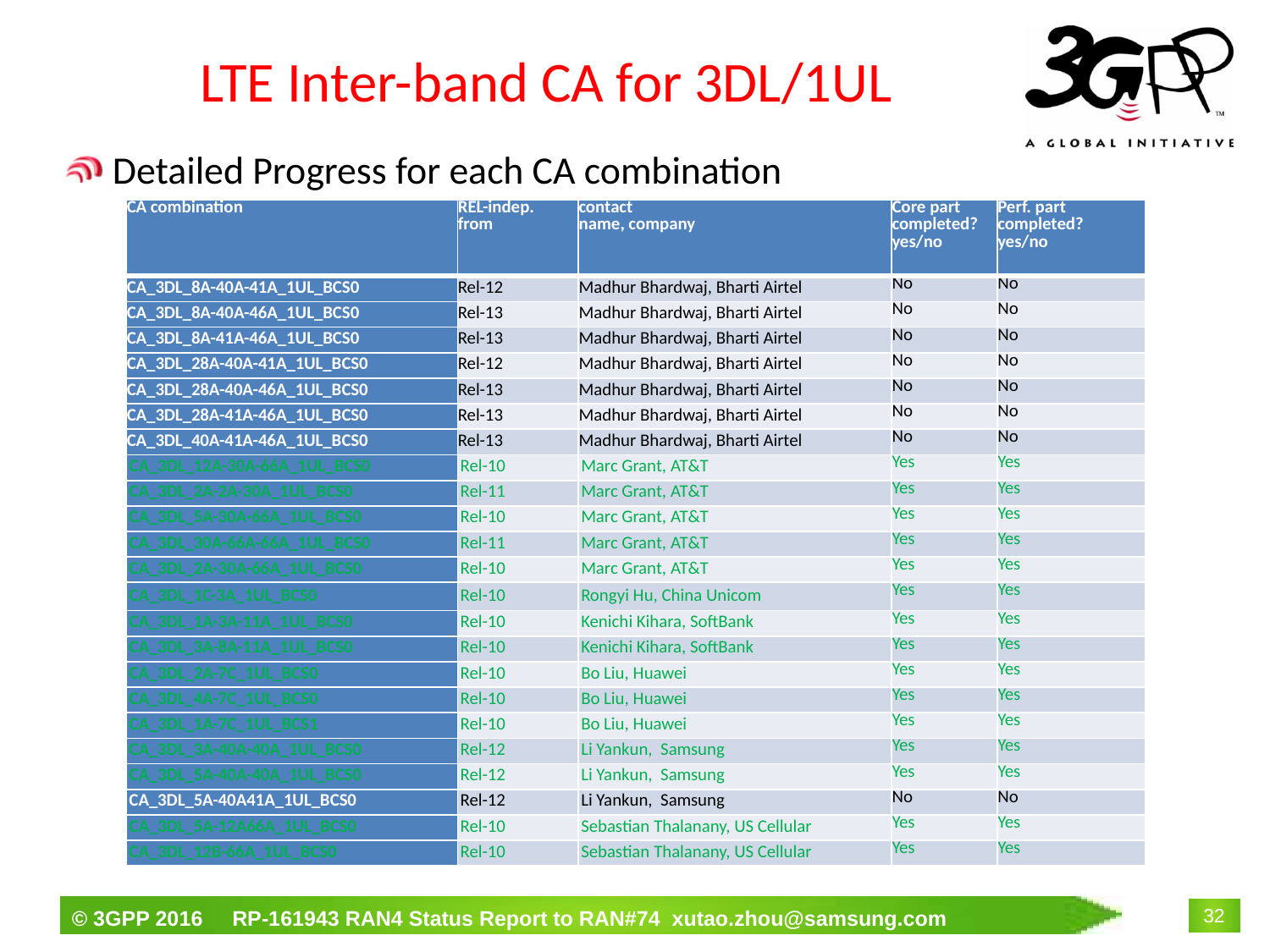

# LTE Inter-band CA for 3DL/1UL
Detailed Progress for each CA combination
| CA combination | REL-indep. from | contact name, company | Core part completed? yes/no | Perf. part completed? yes/no |
| --- | --- | --- | --- | --- |
| CA\_3DL\_8A-40A-41A\_1UL\_BCS0 | Rel-12 | Madhur Bhardwaj, Bharti Airtel | No | No |
| CA\_3DL\_8A-40A-46A\_1UL\_BCS0 | Rel-13 | Madhur Bhardwaj, Bharti Airtel | No | No |
| CA\_3DL\_8A-41A-46A\_1UL\_BCS0 | Rel-13 | Madhur Bhardwaj, Bharti Airtel | No | No |
| CA\_3DL\_28A-40A-41A\_1UL\_BCS0 | Rel-12 | Madhur Bhardwaj, Bharti Airtel | No | No |
| CA\_3DL\_28A-40A-46A\_1UL\_BCS0 | Rel-13 | Madhur Bhardwaj, Bharti Airtel | No | No |
| CA\_3DL\_28A-41A-46A\_1UL\_BCS0 | Rel-13 | Madhur Bhardwaj, Bharti Airtel | No | No |
| CA\_3DL\_40A-41A-46A\_1UL\_BCS0 | Rel-13 | Madhur Bhardwaj, Bharti Airtel | No | No |
| CA\_3DL\_12A-30A-66A\_1UL\_BCS0 | Rel-10 | Marc Grant, AT&T | Yes | Yes |
| CA\_3DL\_2A-2A-30A\_1UL\_BCS0 | Rel-11 | Marc Grant, AT&T | Yes | Yes |
| CA\_3DL\_5A-30A-66A\_1UL\_BCS0 | Rel-10 | Marc Grant, AT&T | Yes | Yes |
| CA\_3DL\_30A-66A-66A\_1UL\_BCS0 | Rel-11 | Marc Grant, AT&T | Yes | Yes |
| CA\_3DL\_2A-30A-66A\_1UL\_BCS0 | Rel-10 | Marc Grant, AT&T | Yes | Yes |
| CA\_3DL\_1C-3A\_1UL\_BCS0 | Rel-10 | Rongyi Hu, China Unicom | Yes | Yes |
| CA\_3DL\_1A-3A-11A\_1UL\_BCS0 | Rel-10 | Kenichi Kihara, SoftBank | Yes | Yes |
| CA\_3DL\_3A-8A-11A\_1UL\_BCS0 | Rel-10 | Kenichi Kihara, SoftBank | Yes | Yes |
| CA\_3DL\_2A-7C\_1UL\_BCS0 | Rel-10 | Bo Liu, Huawei | Yes | Yes |
| CA\_3DL\_4A-7C\_1UL\_BCS0 | Rel-10 | Bo Liu, Huawei | Yes | Yes |
| CA\_3DL\_1A-7C\_1UL\_BCS1 | Rel-10 | Bo Liu, Huawei | Yes | Yes |
| CA\_3DL\_3A-40A-40A\_1UL\_BCS0 | Rel-12 | Li Yankun, Samsung | Yes | Yes |
| CA\_3DL\_5A-40A-40A\_1UL\_BCS0 | Rel-12 | Li Yankun, Samsung | Yes | Yes |
| CA\_3DL\_5A-40A41A\_1UL\_BCS0 | Rel-12 | Li Yankun, Samsung | No | No |
| CA\_3DL\_5A-12A66A\_1UL\_BCS0 | Rel-10 | Sebastian Thalanany, US Cellular | Yes | Yes |
| CA\_3DL\_12B-66A\_1UL\_BCS0 | Rel-10 | Sebastian Thalanany, US Cellular | Yes | Yes |